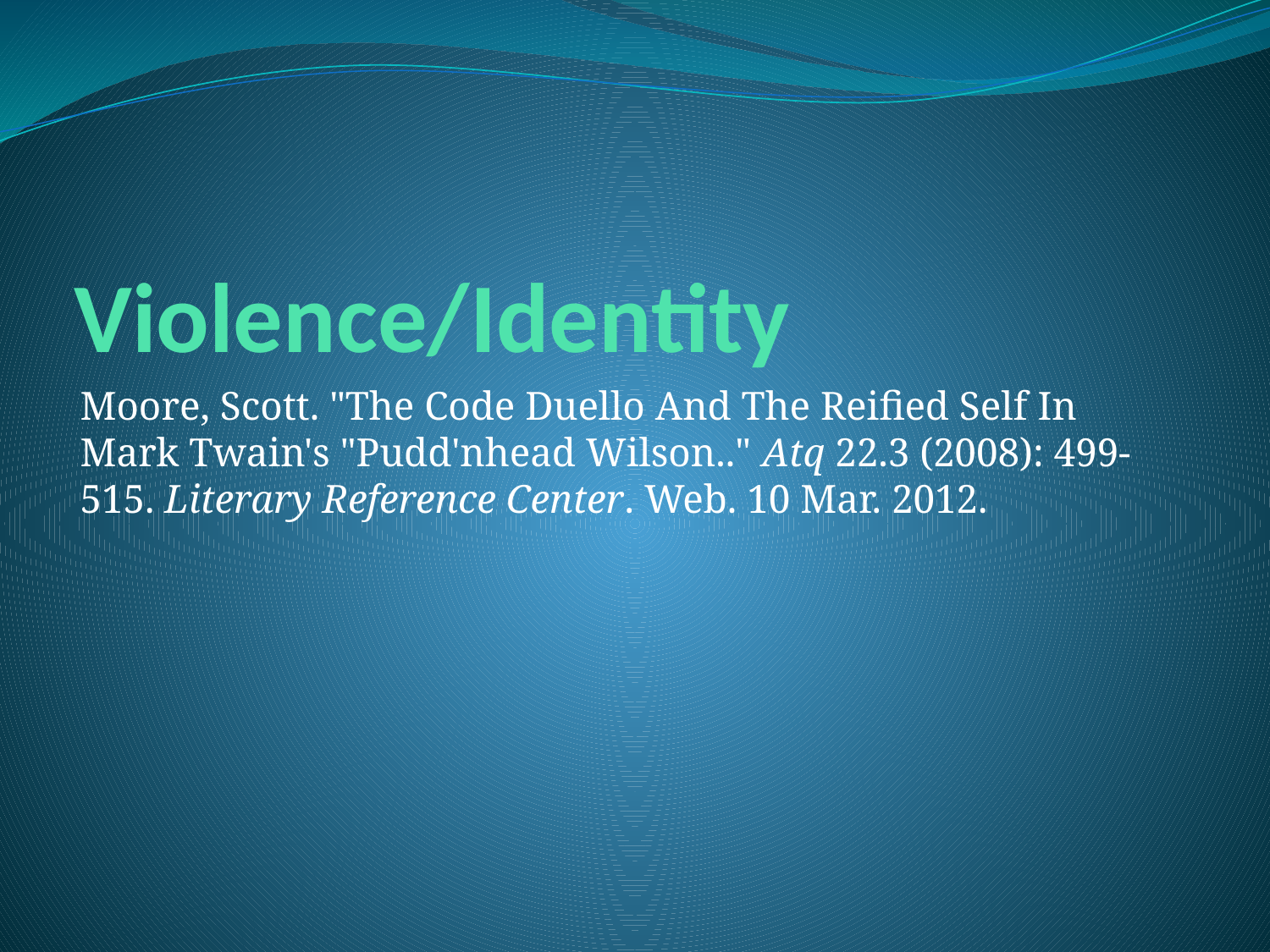

# Violence/Identity
Moore, Scott. "The Code Duello And The Reified Self In Mark Twain's "Pudd'nhead Wilson.." Atq 22.3 (2008): 499-515. Literary Reference Center. Web. 10 Mar. 2012.